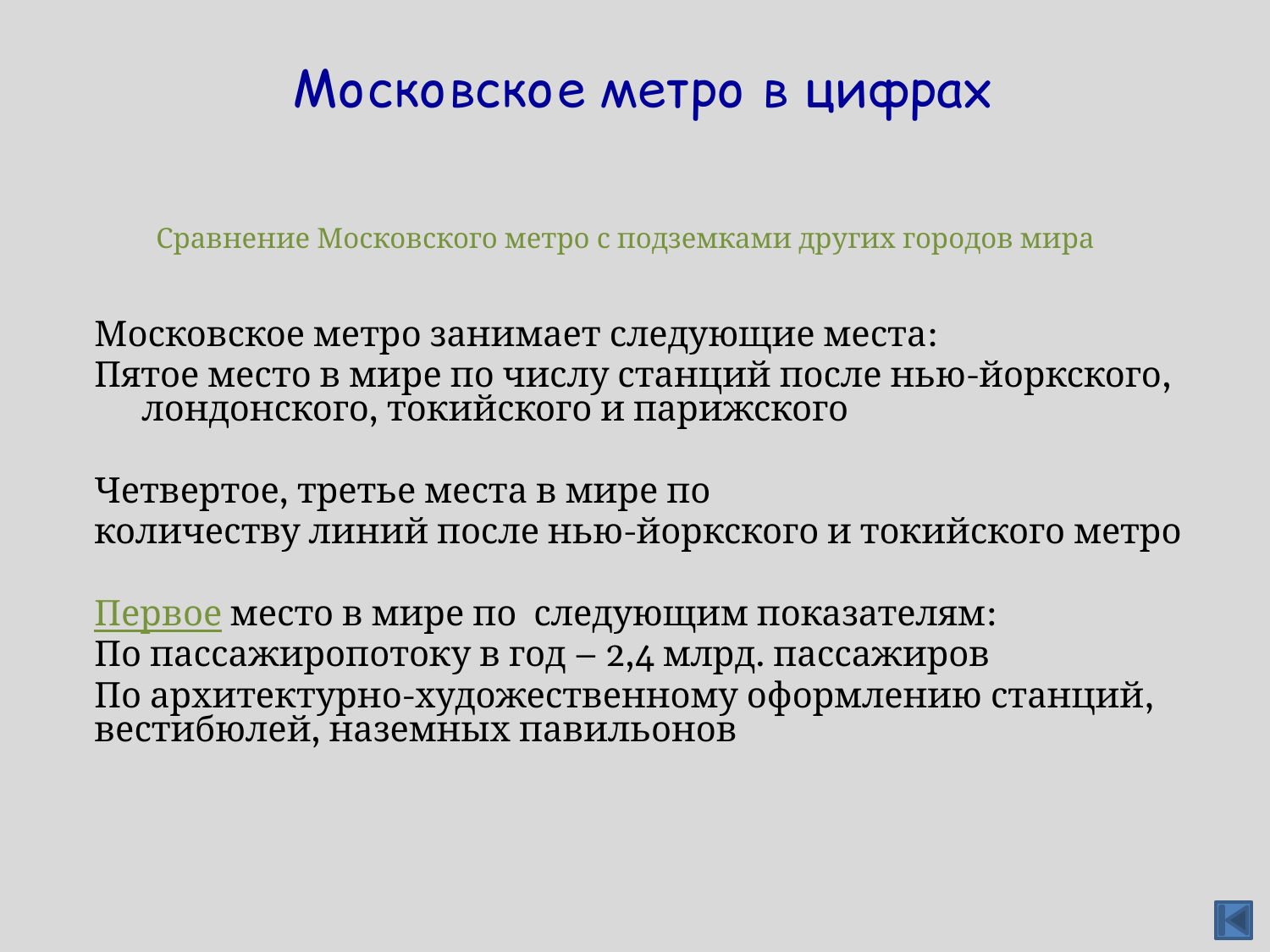

Московское метро в цифрах
# Сравнение Московского метро с подземками других городов мира
Московское метро занимает следующие места:
Пятое место в мире по числу станций после нью-йоркского, лондонского, токийского и парижского

Четвертое, третье места в мире по
количеству линий после нью-йоркского и токийского метро

Первое место в мире по  следующим показателям:
По пассажиропотоку в год – 2,4 млрд. пассажиров
По архитектурно-художественному оформлению станций, вестибюлей, наземных павильонов